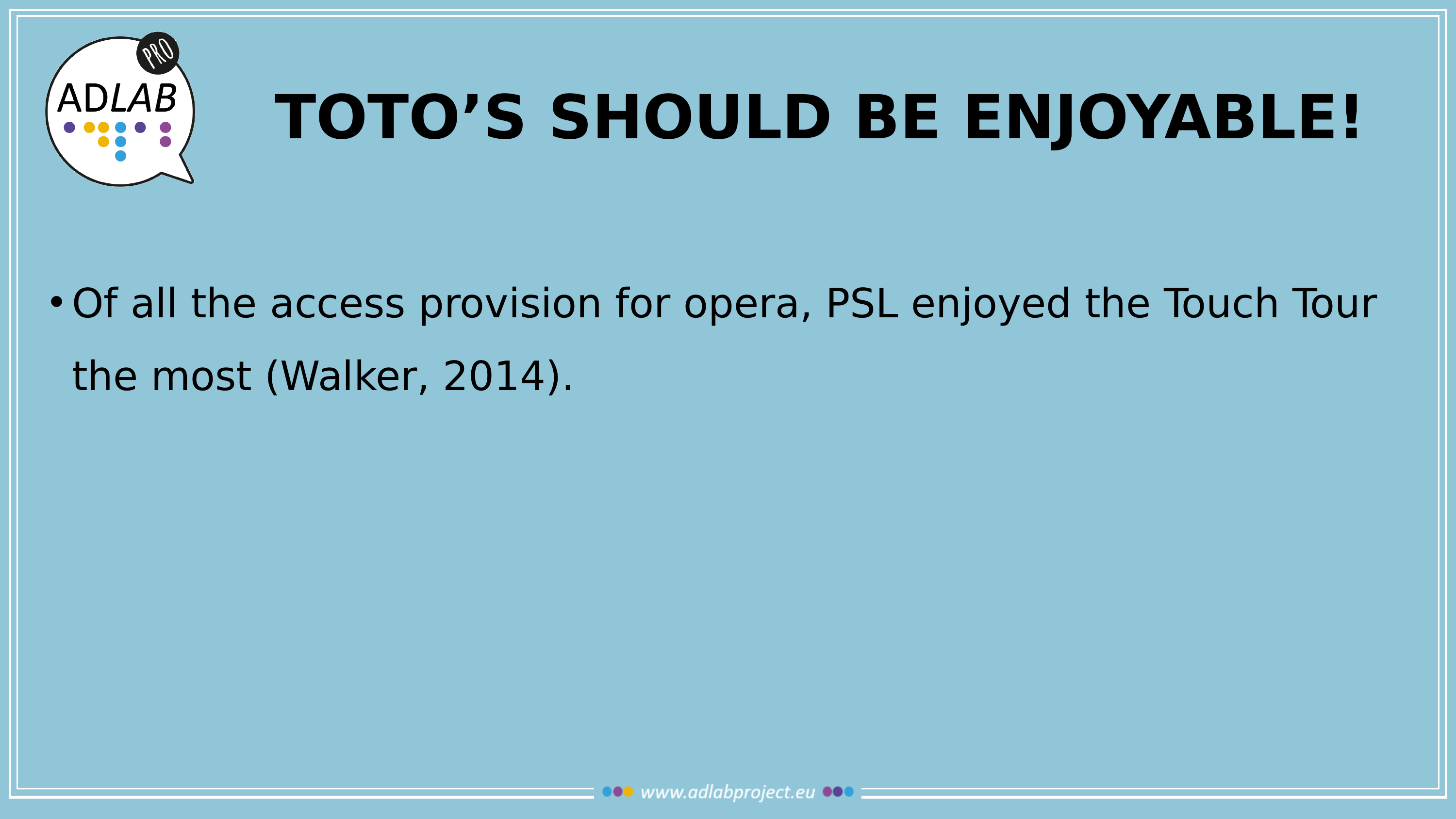

# toTo’s should be enjoyable!
Of all the access provision for opera, PSL enjoyed the Touch Tour the most (Walker, 2014).